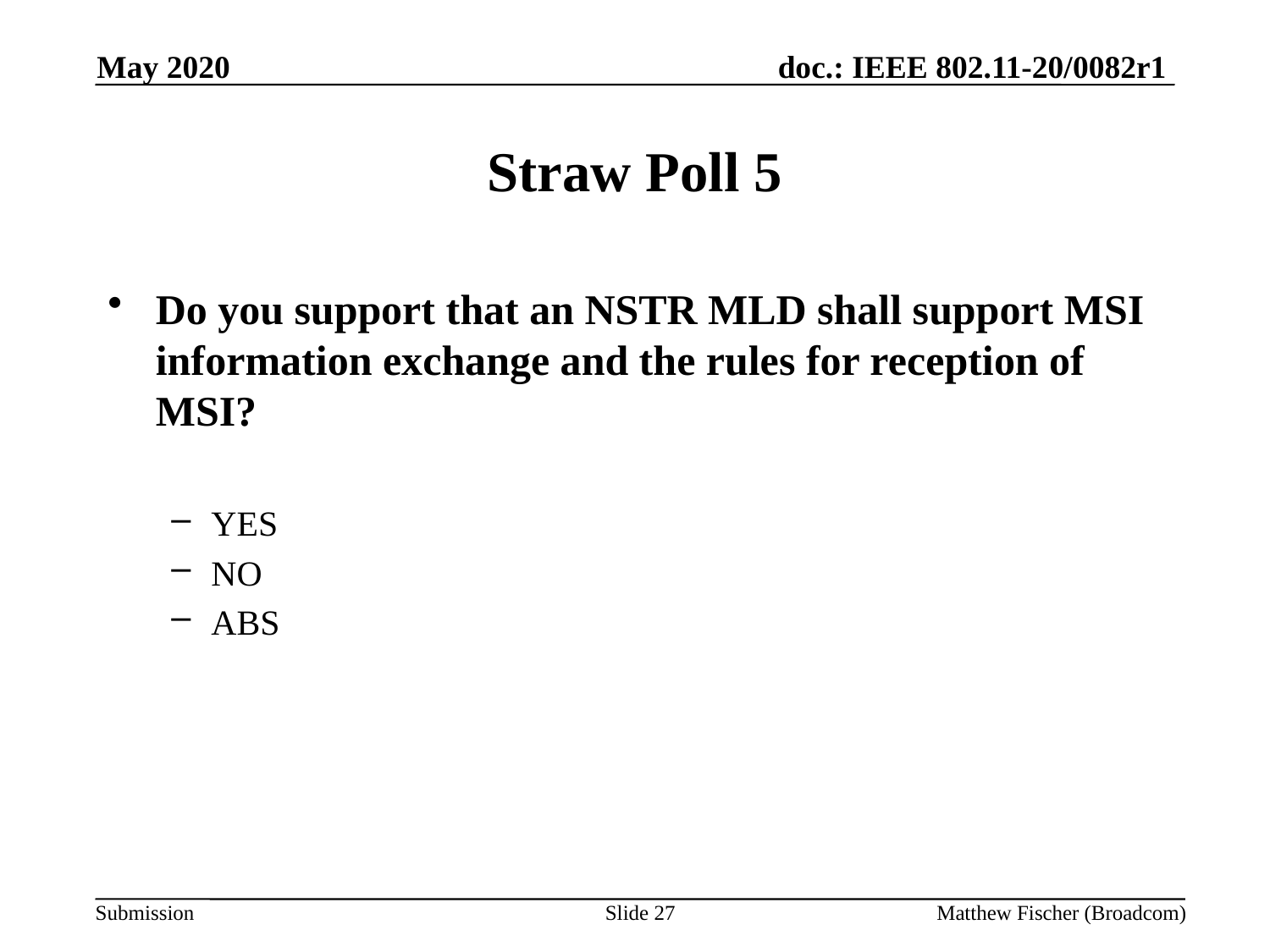

May 2020
# Straw Poll 5
Do you support that an NSTR MLD shall support MSI information exchange and the rules for reception of MSI?

YES
NO
ABS

Slide 27
Matthew Fischer (Broadcom)